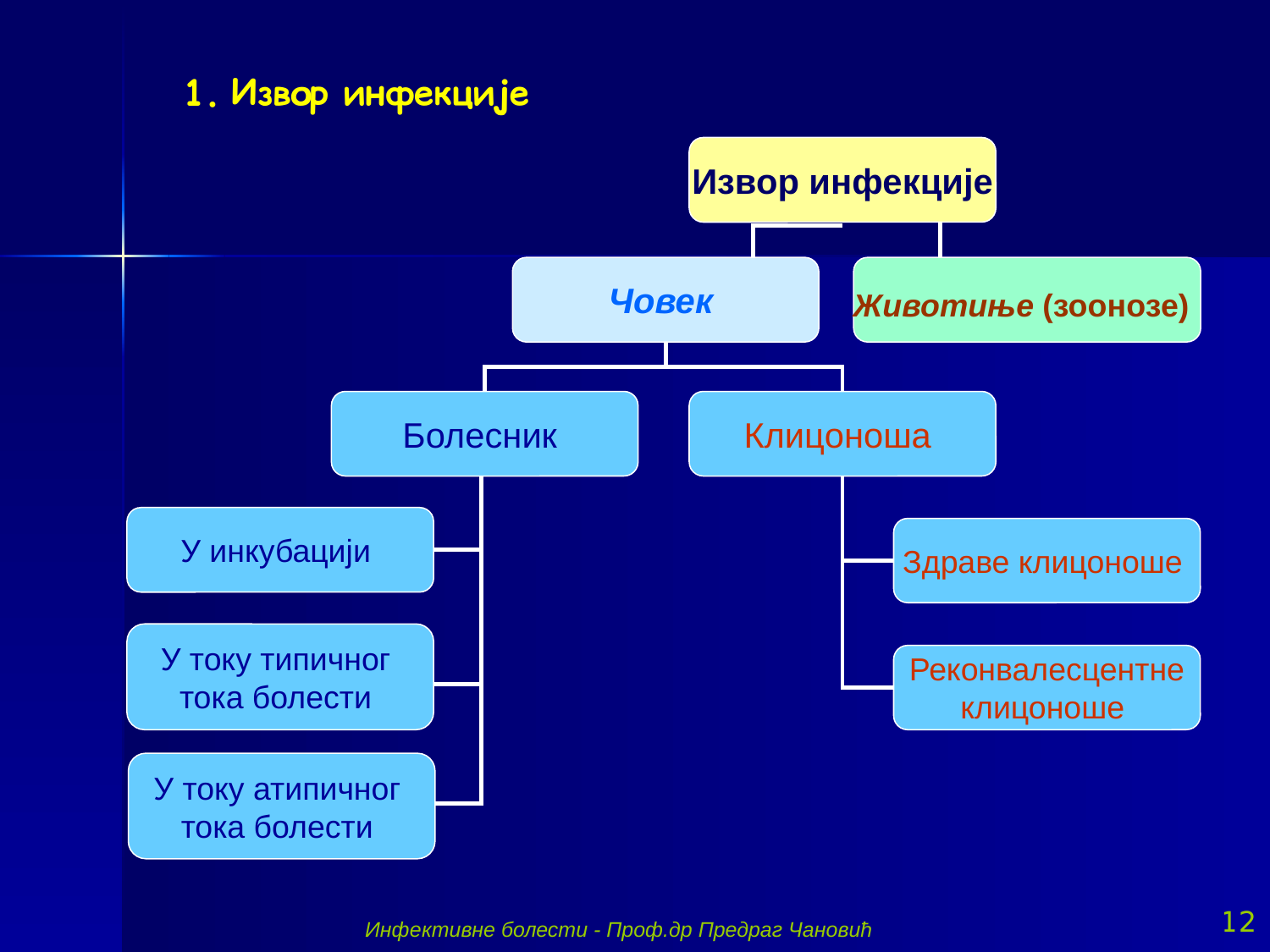

Извор инфекције
Извор инфекције
Човек
Животиње (зоонозе)
Болесник
Клицоноша
У инкубацији
Здраве клицоноше
У току типичног
тока болести
Реконвалесцентне
клицоноше
У току атипичног
тока болести
12
Инфективне болести - Проф.др Предраг Чановић